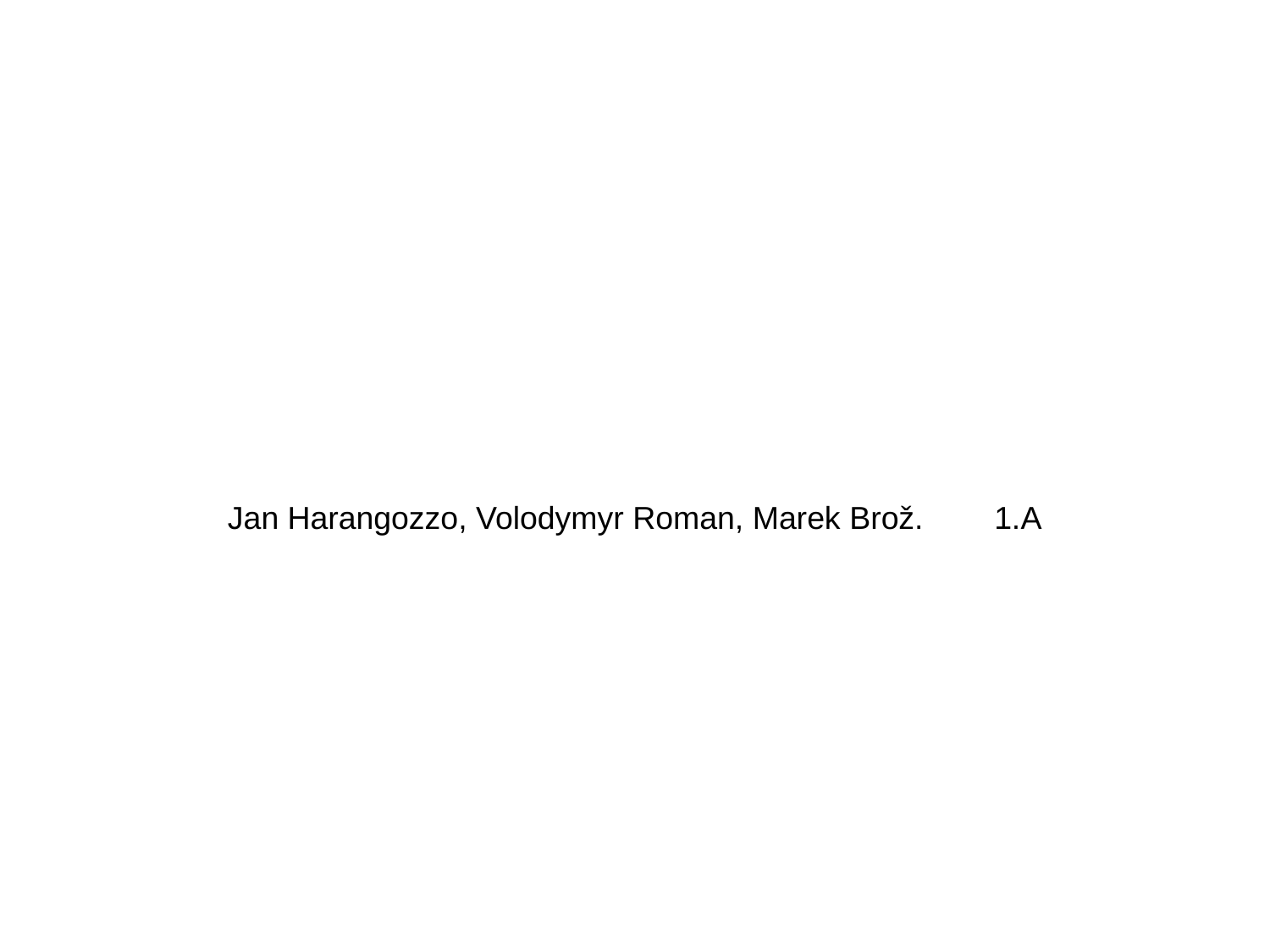

Jan Harangozzo, Volodymyr Roman, Marek Brož.        1.A